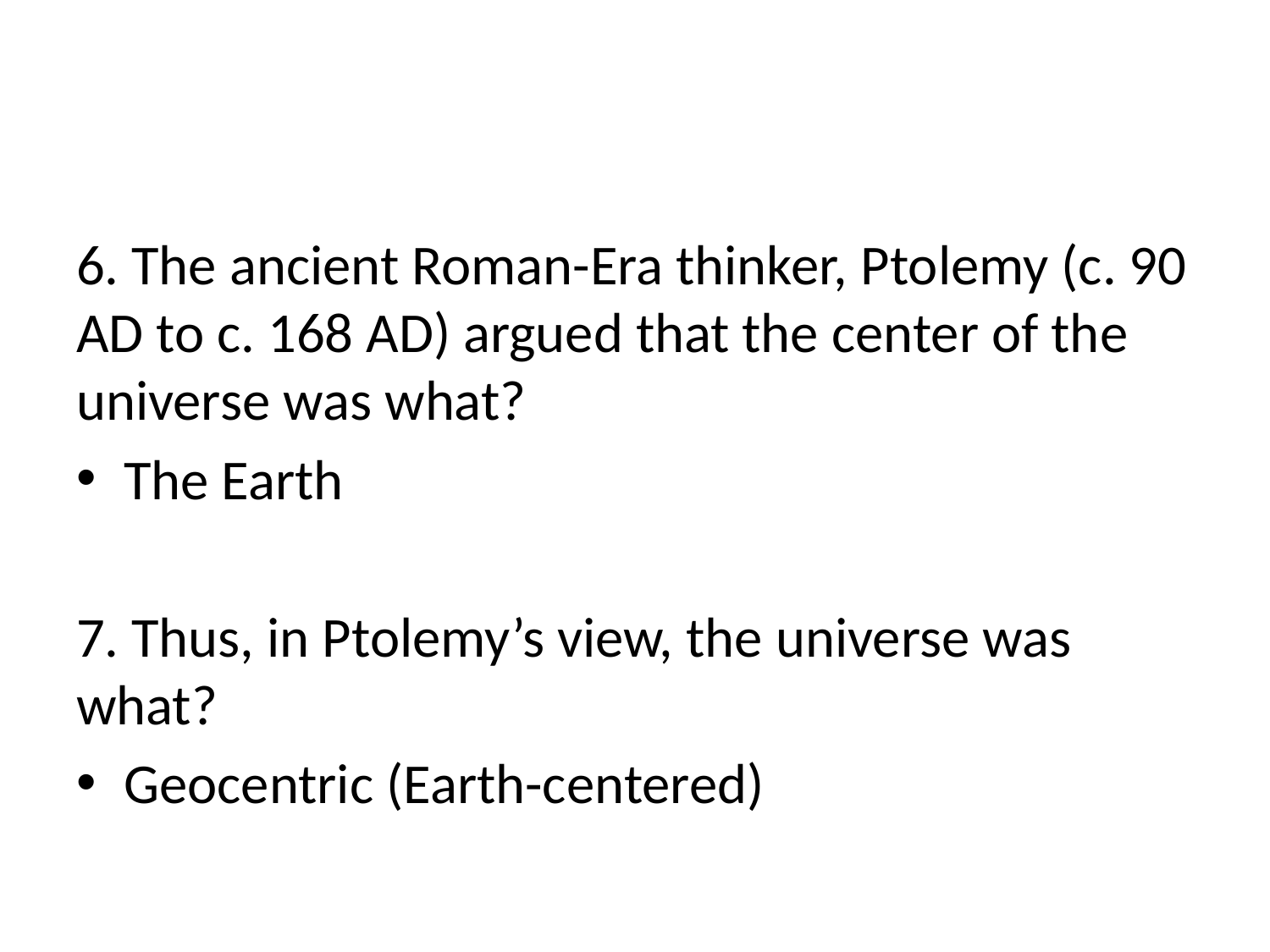

#
6. The ancient Roman-Era thinker, Ptolemy (c. 90 AD to c. 168 AD) argued that the center of the universe was what?
The Earth

7. Thus, in Ptolemy’s view, the universe was what?
Geocentric (Earth-centered)